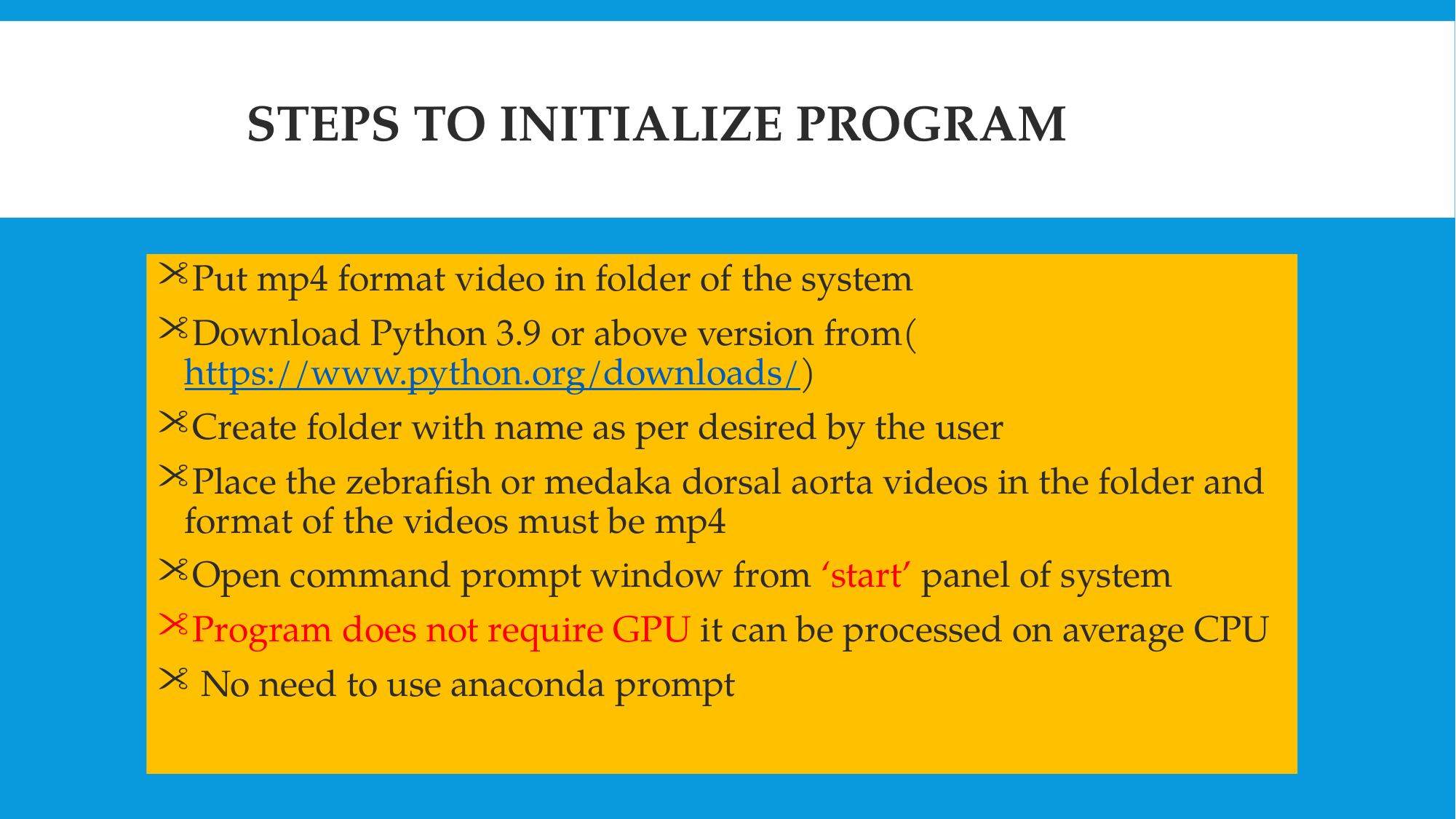

# Steps to Initialize program
Put mp4 format video in folder of the system
Download Python 3.9 or above version from(https://www.python.org/downloads/)
Create folder with name as per desired by the user
Place the zebrafish or medaka dorsal aorta videos in the folder and format of the videos must be mp4
Open command prompt window from ‘start’ panel of system
Program does not require GPU it can be processed on average CPU
 No need to use anaconda prompt